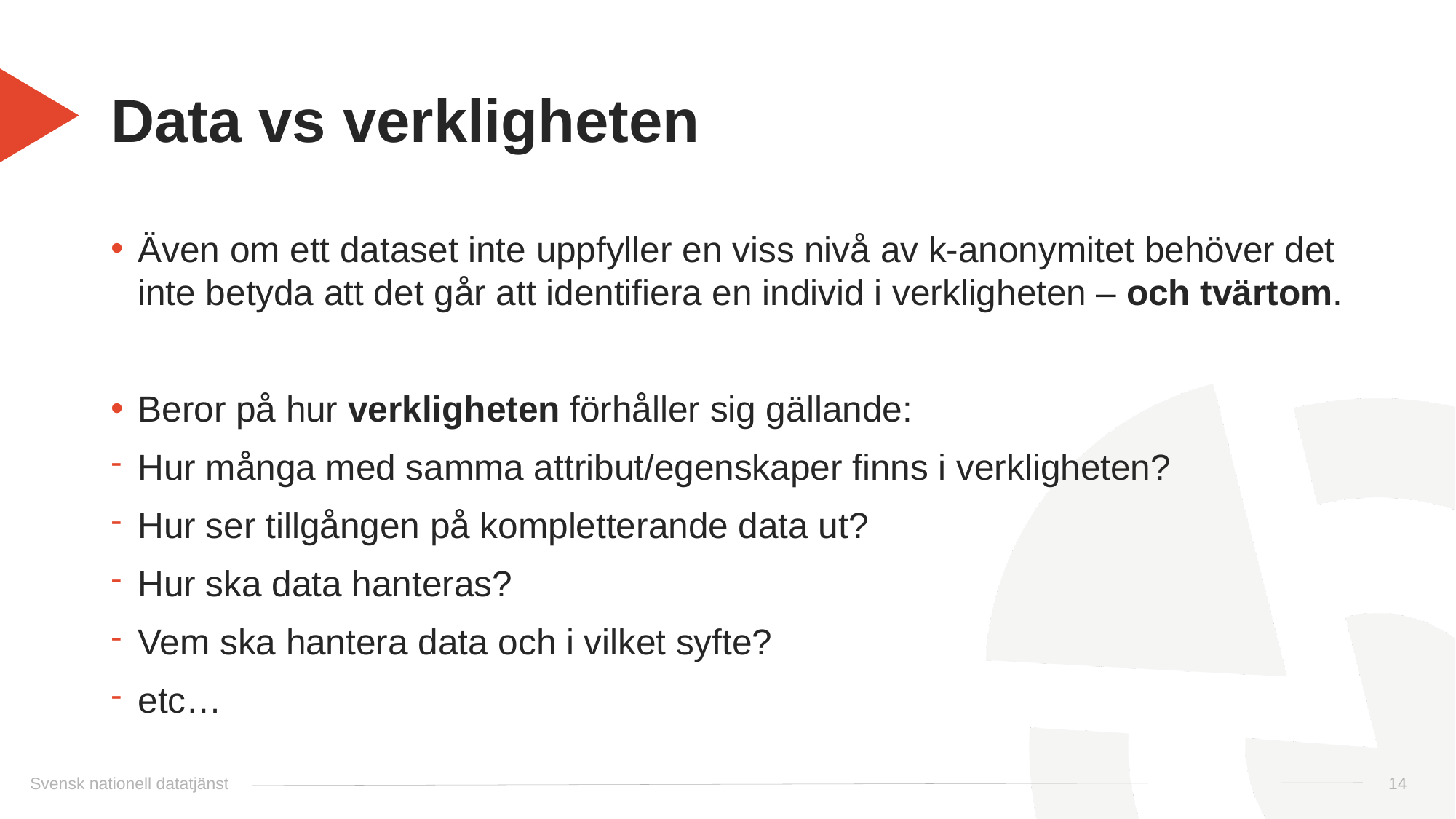

# Data vs verkligheten
Även om ett dataset inte uppfyller en viss nivå av k-anonymitet behöver det inte betyda att det går att identifiera en individ i verkligheten – och tvärtom.

Beror på hur verkligheten förhåller sig gällande:
Hur många med samma attribut/egenskaper finns i verkligheten?
Hur ser tillgången på kompletterande data ut?
Hur ska data hanteras?
Vem ska hantera data och i vilket syfte?
etc…